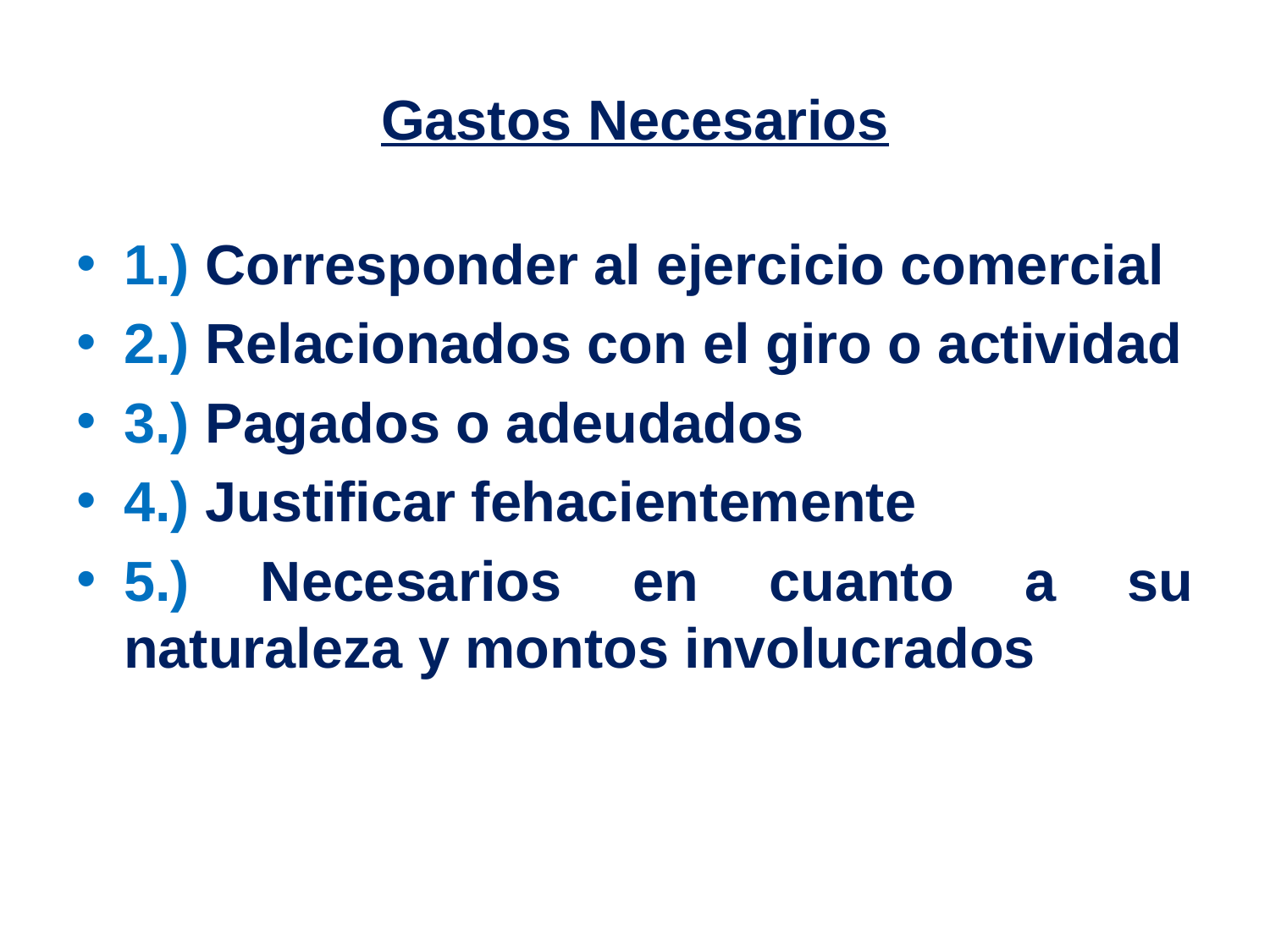

# Gastos Necesarios
1.) Corresponder al ejercicio comercial
2.) Relacionados con el giro o actividad
3.) Pagados o adeudados
4.) Justificar fehacientemente
5.) Necesarios en cuanto a su naturaleza y montos involucrados